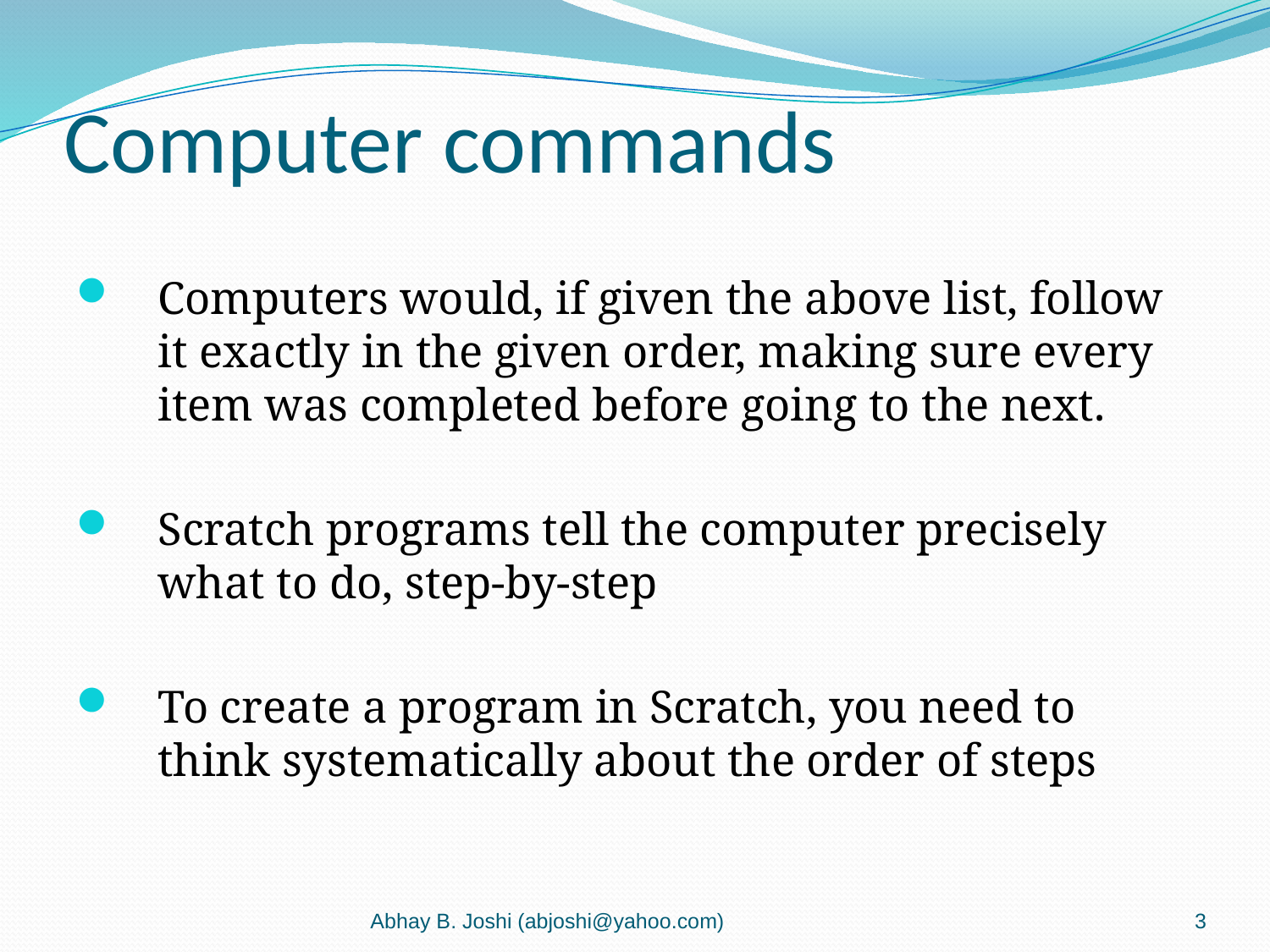

# Computer commands

Computers would, if given the above list, follow it exactly in the given order, making sure every item was completed before going to the next.

Scratch programs tell the computer precisely what to do, step-by-step

To create a program in Scratch, you need to think systematically about the order of steps
Abhay B. Joshi (abjoshi@yahoo.com)
3